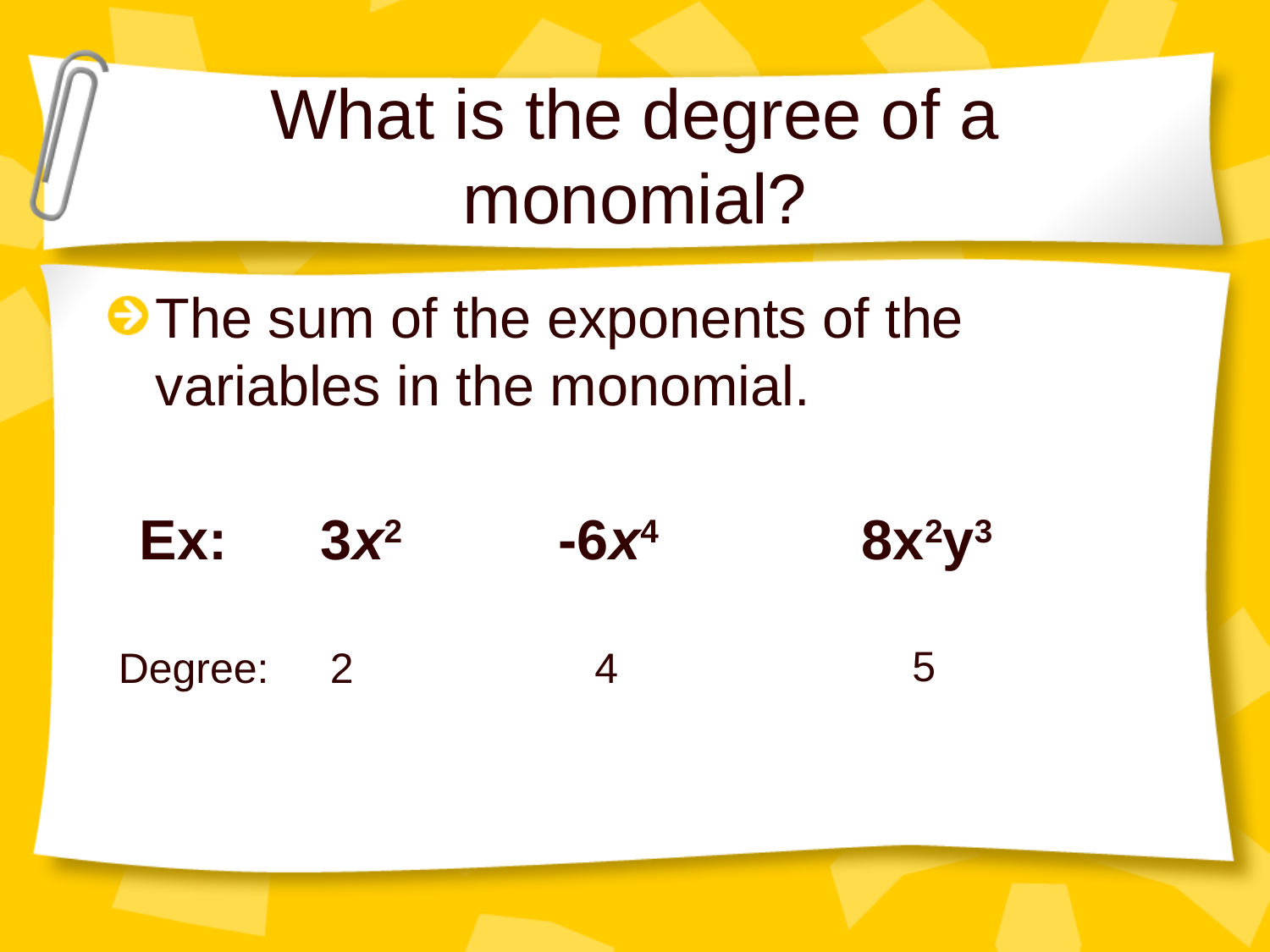

# What is the degree of a monomial?
The sum of the exponents of the variables in the monomial.
Ex:      3x2          -6x4             8x2y3
5
Degree:
2
4